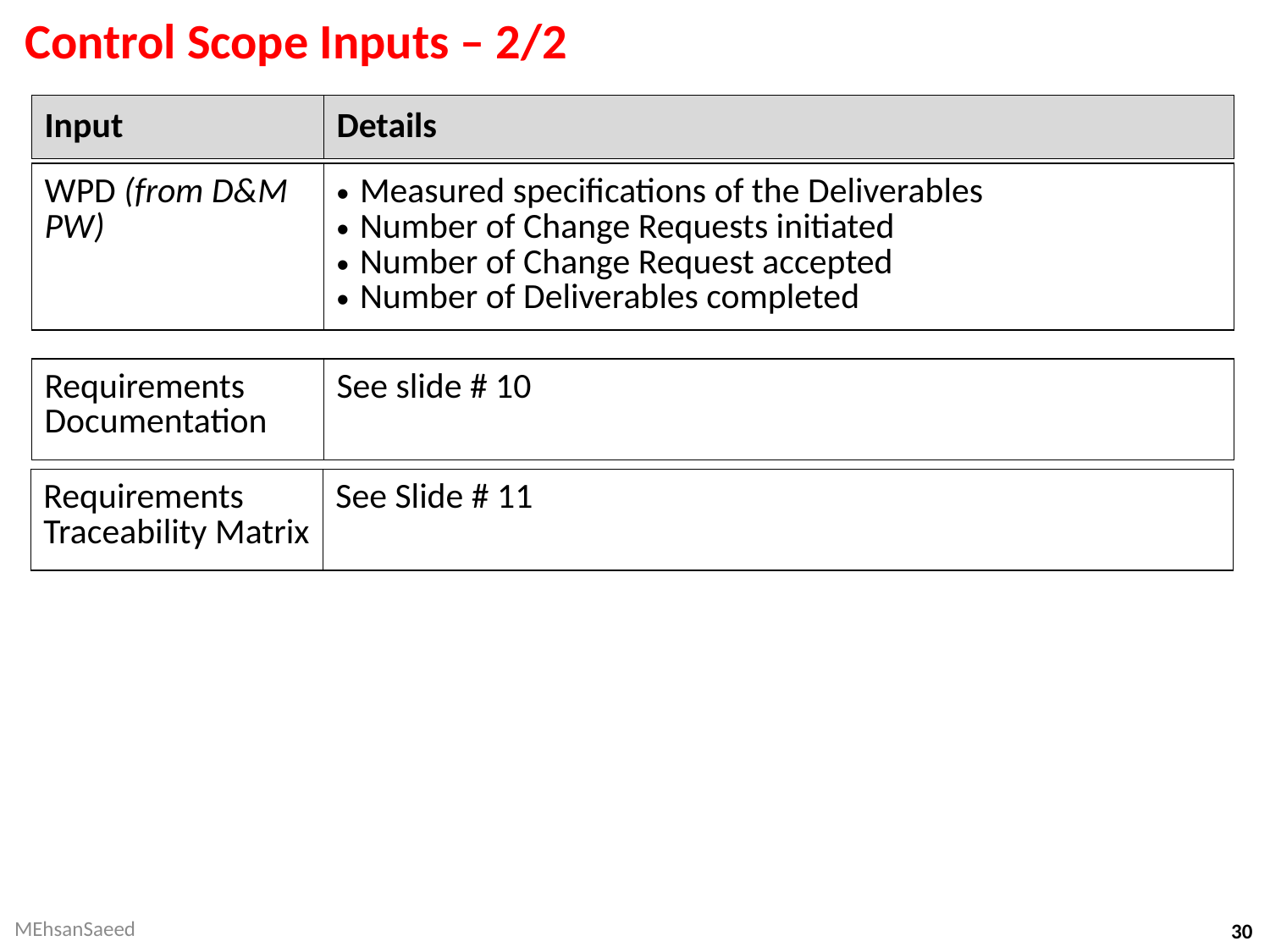

# Control Scope Inputs – 2/2
| Input | Details |
| --- | --- |
| WPD (from D&M PW) | Measured specifications of the Deliverables Number of Change Requests initiated Number of Change Request accepted Number of Deliverables completed |
| --- | --- |
| Requirements Documentation | See slide # 10 |
| --- | --- |
| Requirements Traceability Matrix | See Slide # 11 |
| --- | --- |
MEhsanSaeed
30